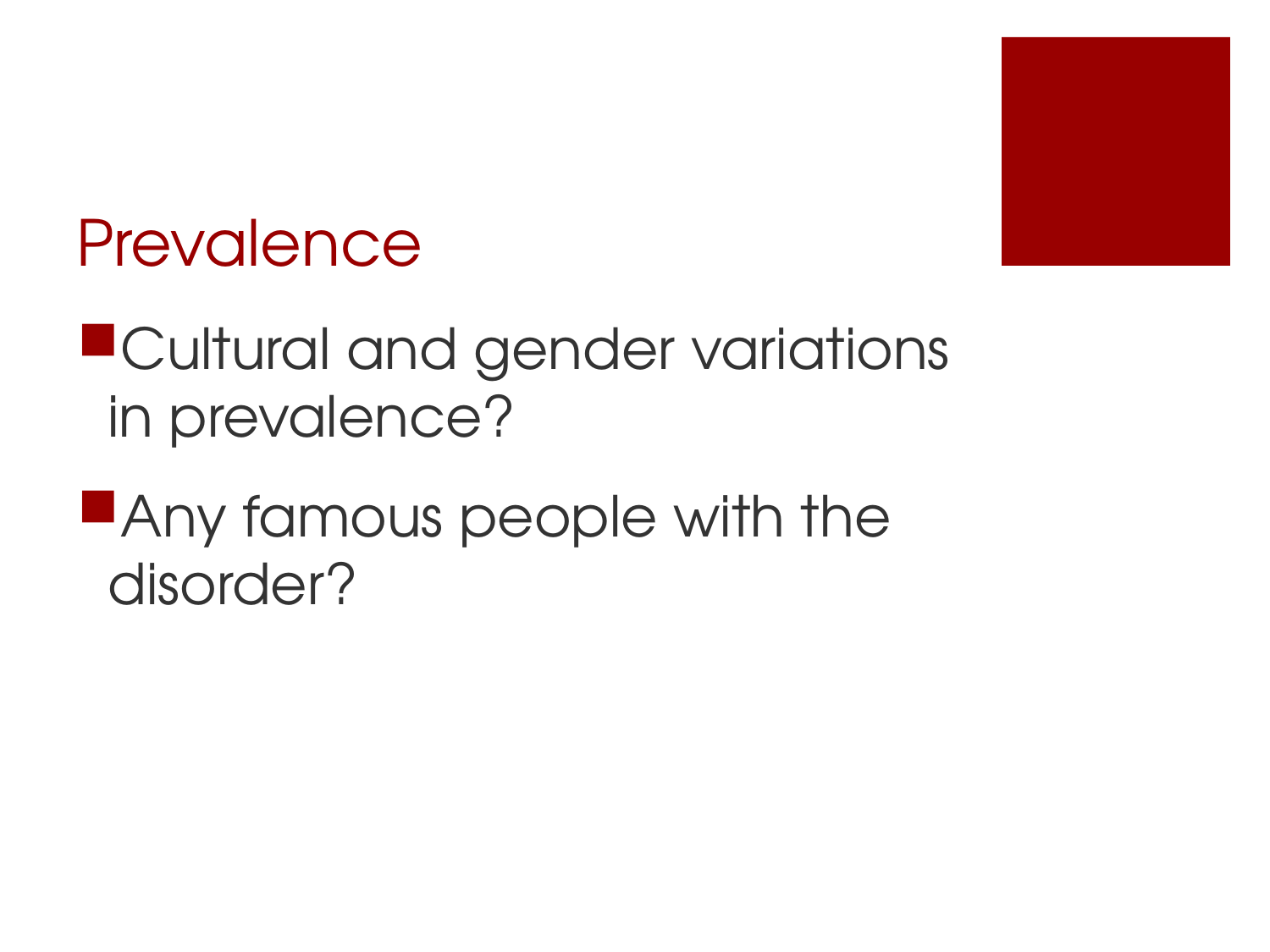

# Prevalence
Cultural and gender variations in prevalence?
Any famous people with the disorder?